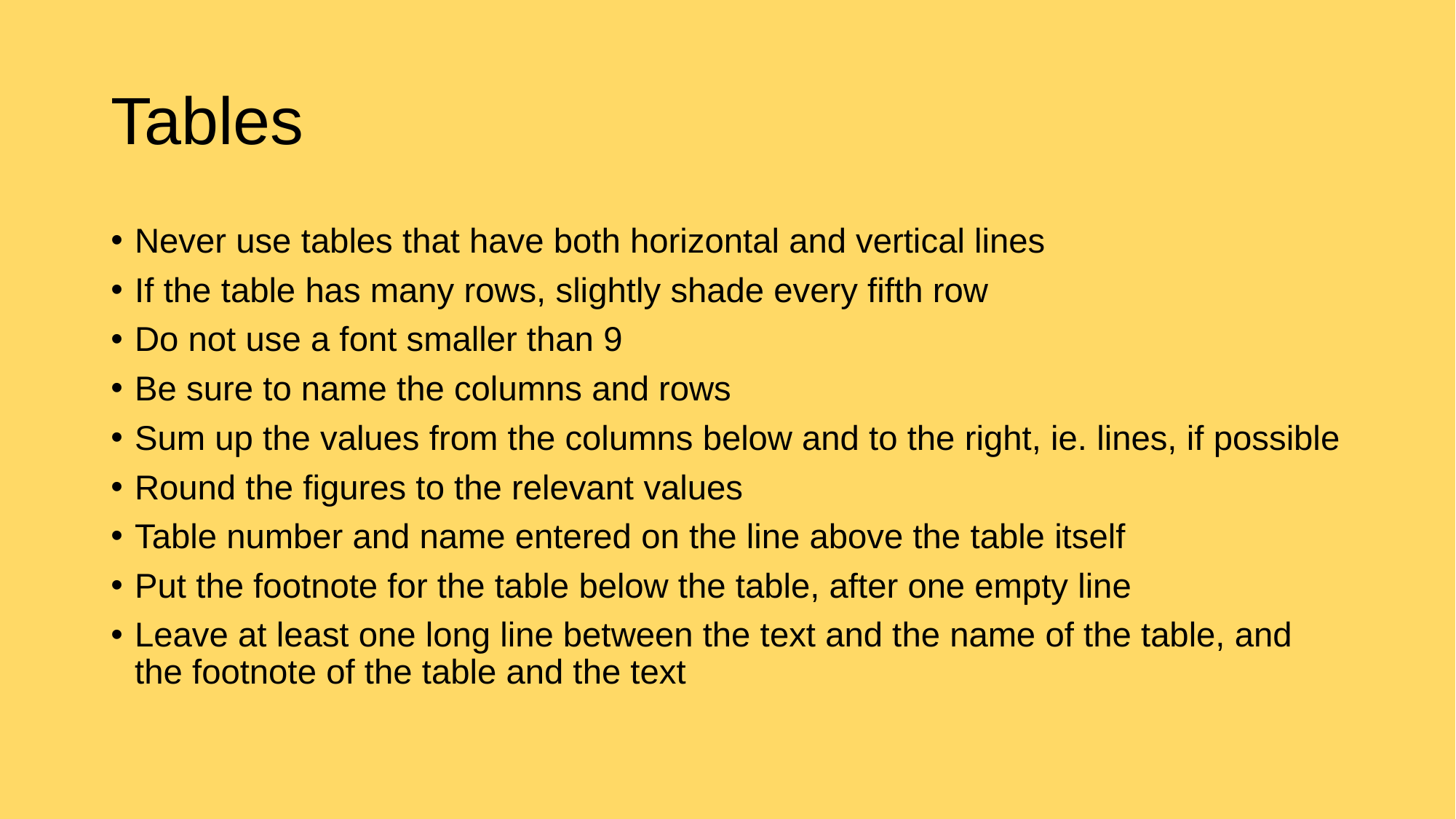

# Tables
Never use tables that have both horizontal and vertical lines
If the table has many rows, slightly shade every fifth row
Do not use a font smaller than 9
Be sure to name the columns and rows
Sum up the values from the columns below and to the right, ie. lines, if possible
Round the figures to the relevant values
Table number and name entered on the line above the table itself
Put the footnote for the table below the table, after one empty line
Leave at least one long line between the text and the name of the table, and the footnote of the table and the text